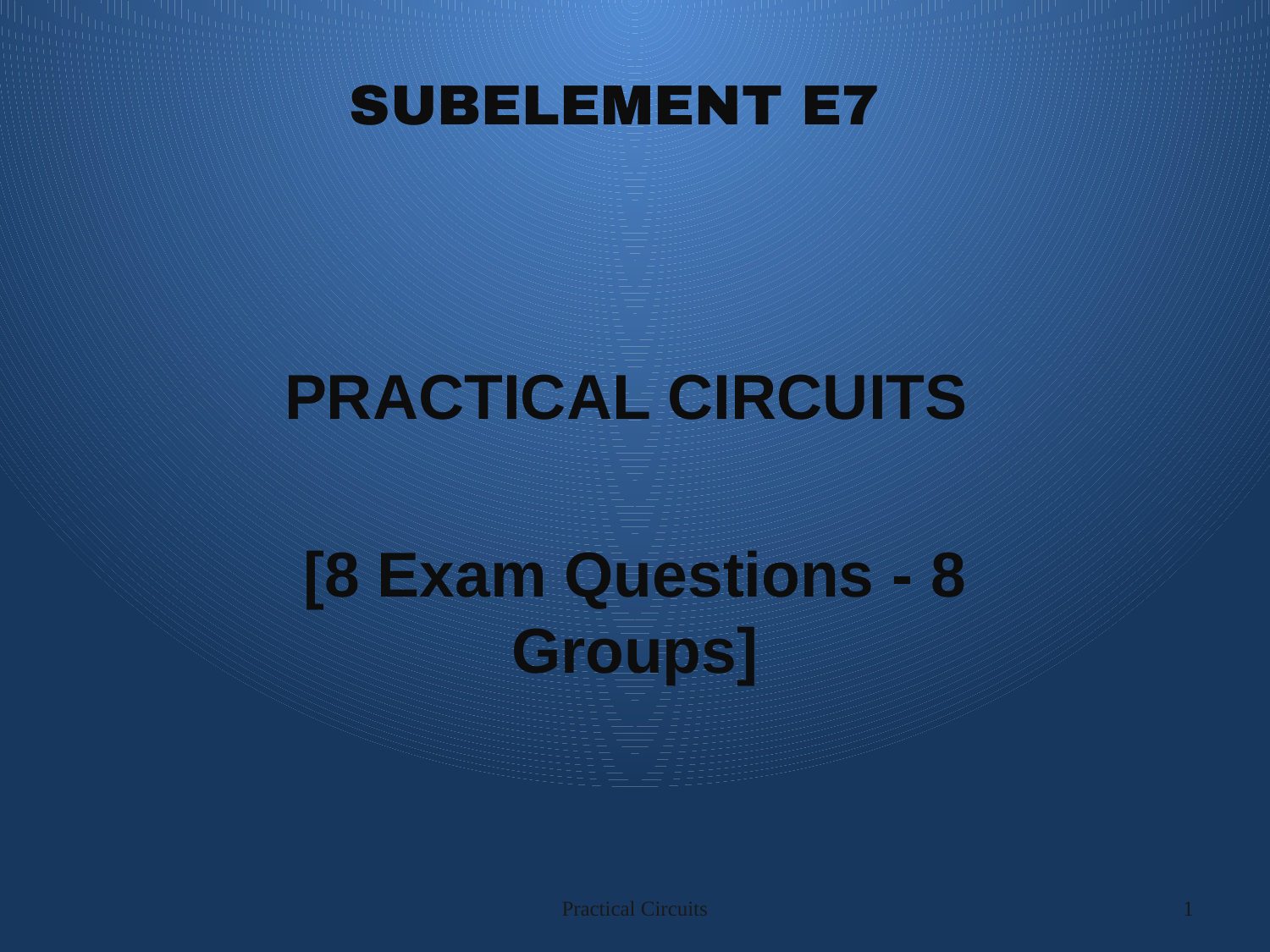

# SUBELEMENT E7
PRACTICAL CIRCUITS

[8 Exam Questions - 8 Groups]
Practical Circuits
1